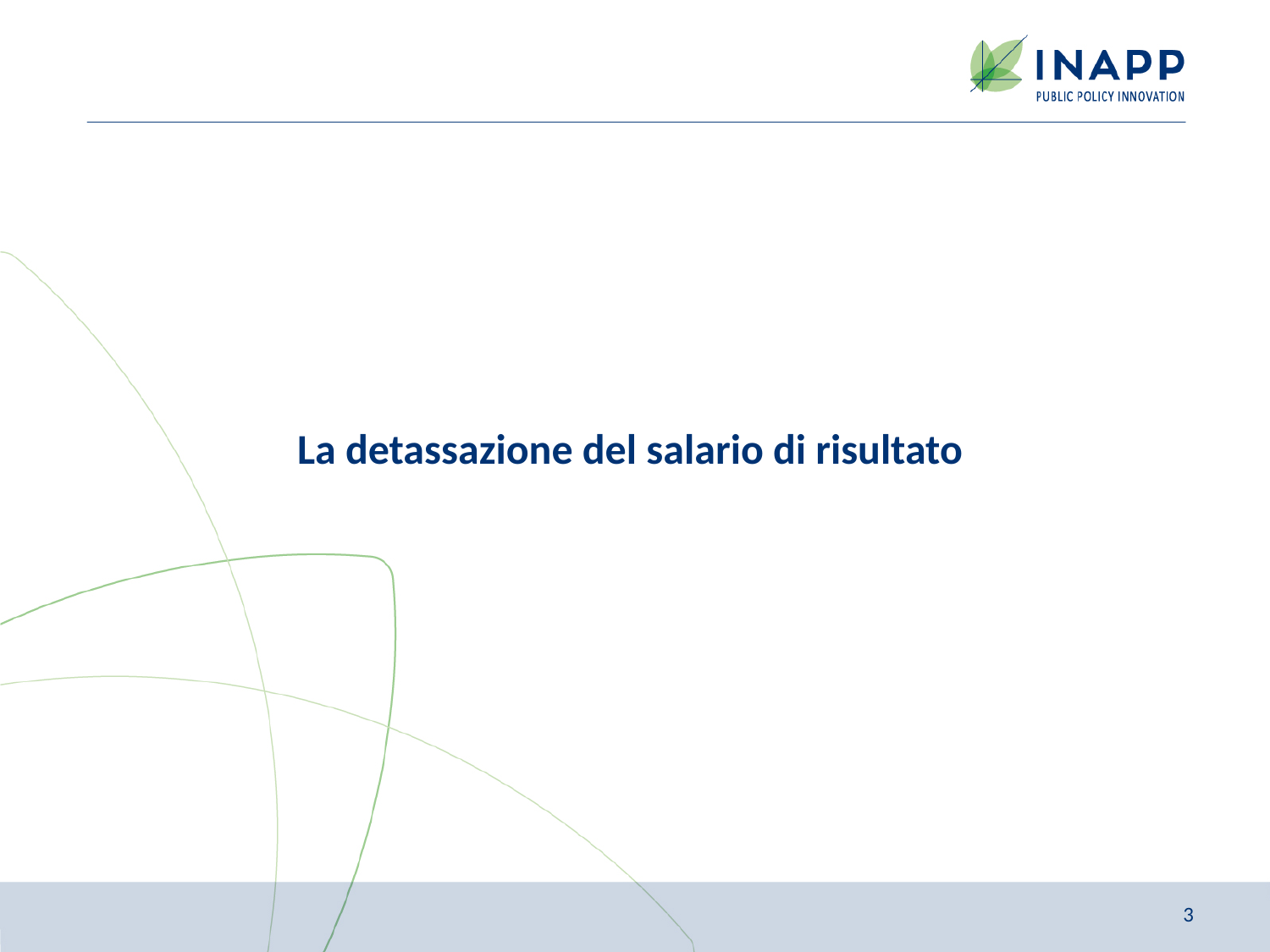

La detassazione del salario di risultato
3